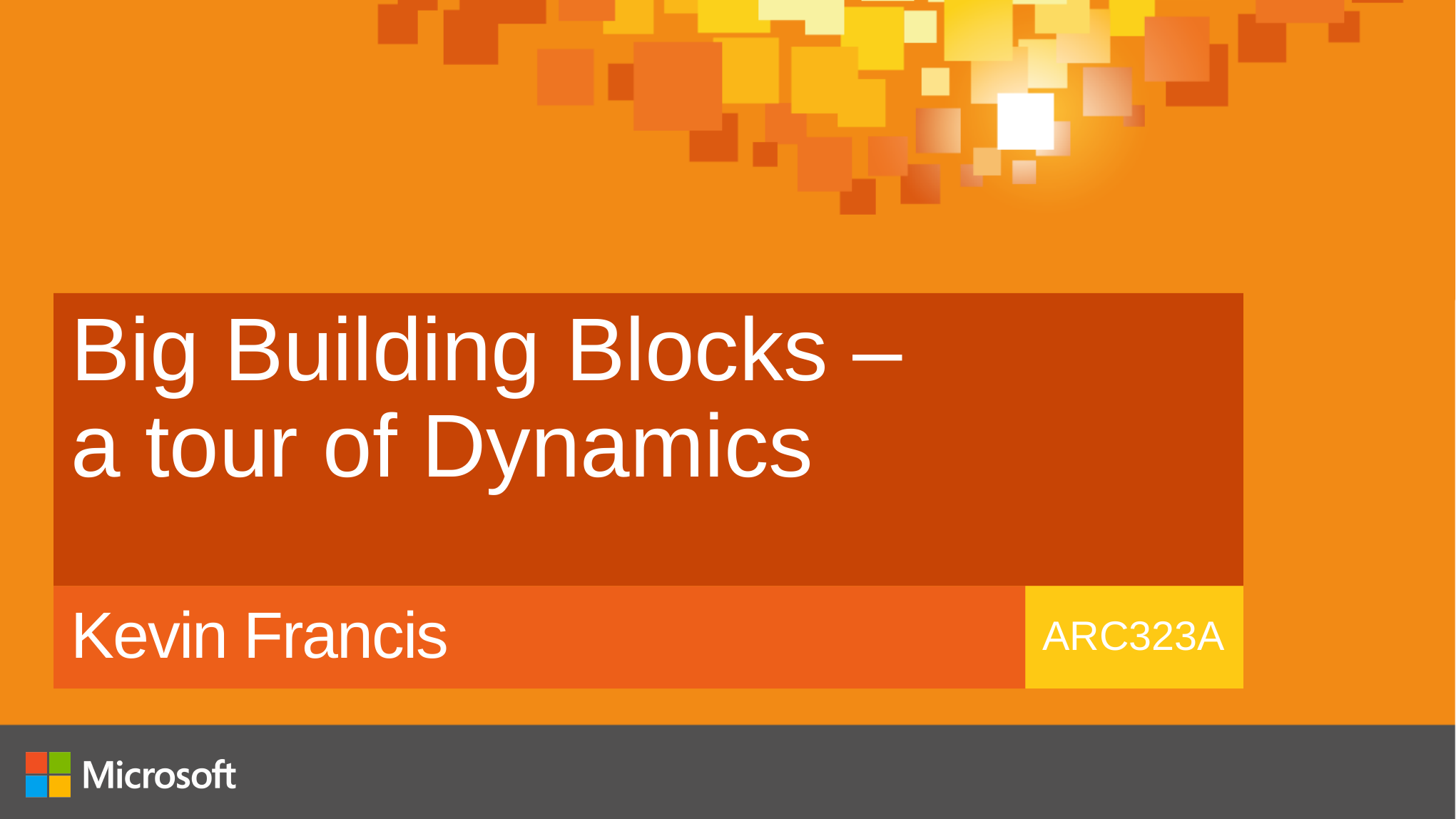

Big Building Blocks –
a tour of Dynamics
# Kevin Francis
ARC323A